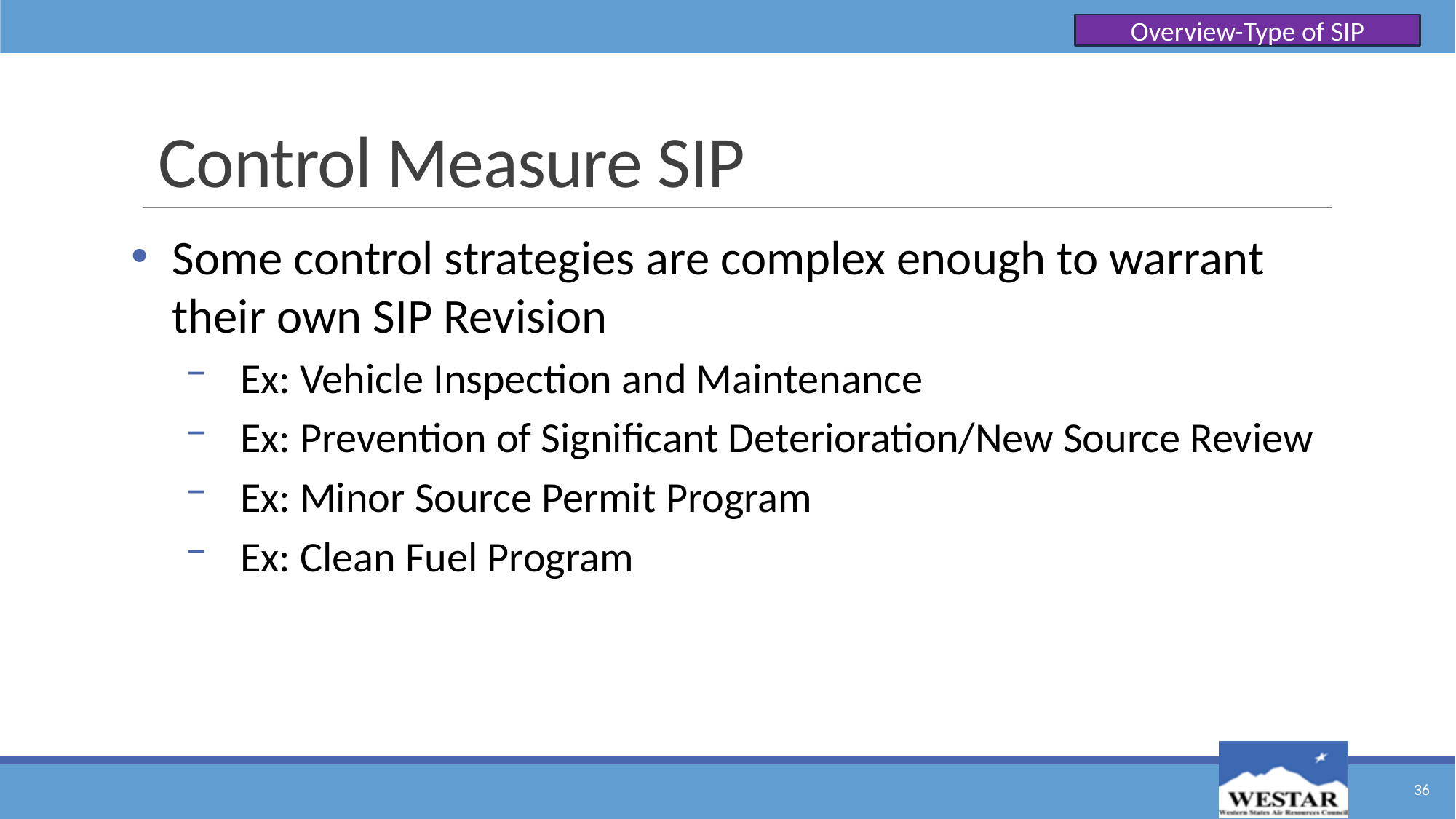

Overview-Type of SIP
# Control Measure SIP
Some control strategies are complex enough to warrant their own SIP Revision
Ex: Vehicle Inspection and Maintenance
Ex: Prevention of Significant Deterioration/New Source Review
Ex: Minor Source Permit Program
Ex: Clean Fuel Program

36